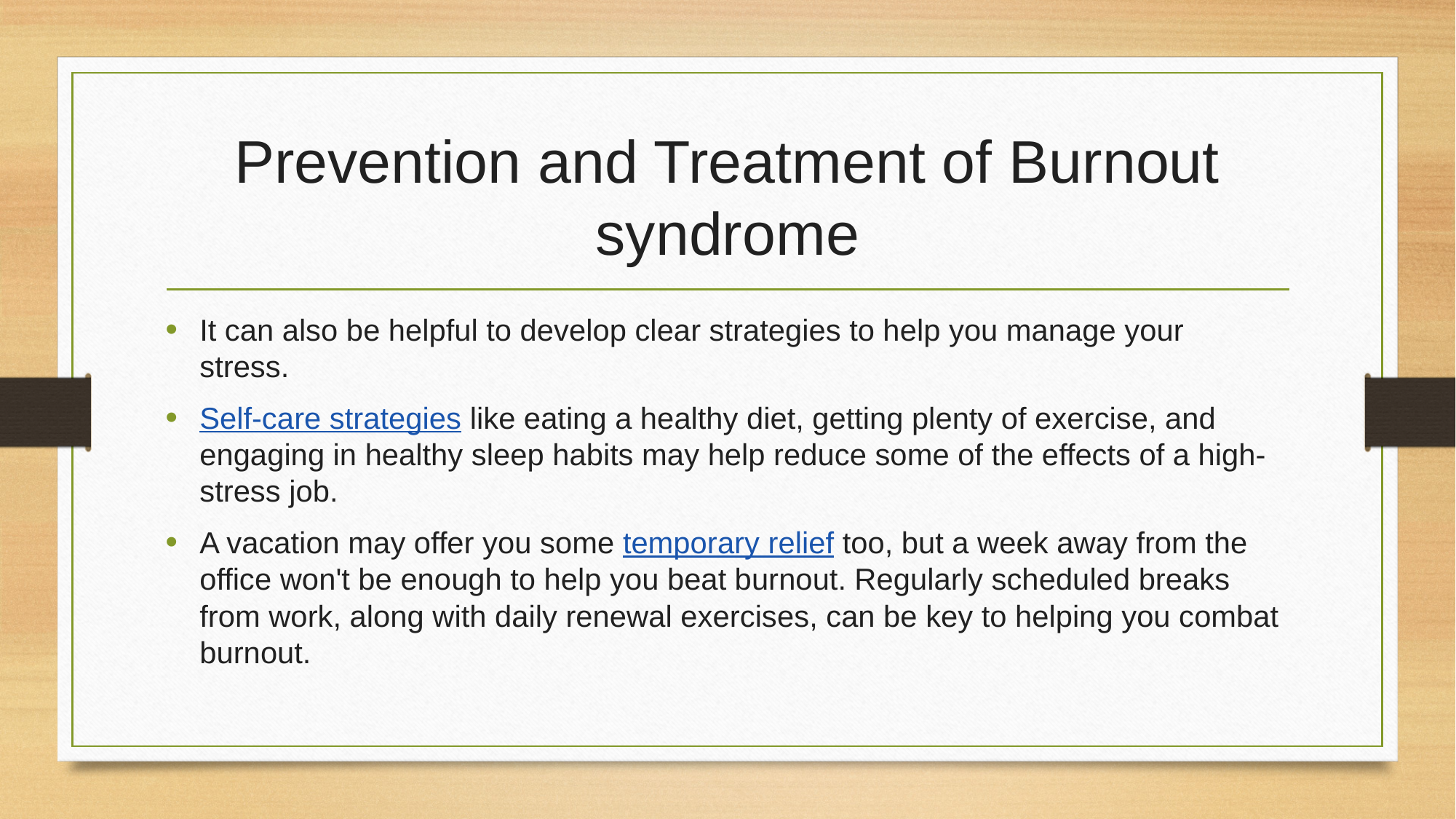

# Prevention and Treatment of Burnout syndrome
It can also be helpful to develop clear strategies to help you manage your stress.
Self-care strategies like eating a healthy diet, getting plenty of exercise, and engaging in healthy sleep habits may help reduce some of the effects of a high-stress job.
A vacation may offer you some temporary relief too, but a week away from the office won't be enough to help you beat burnout. Regularly scheduled breaks from work, along with daily renewal exercises, can be key to helping you combat burnout.